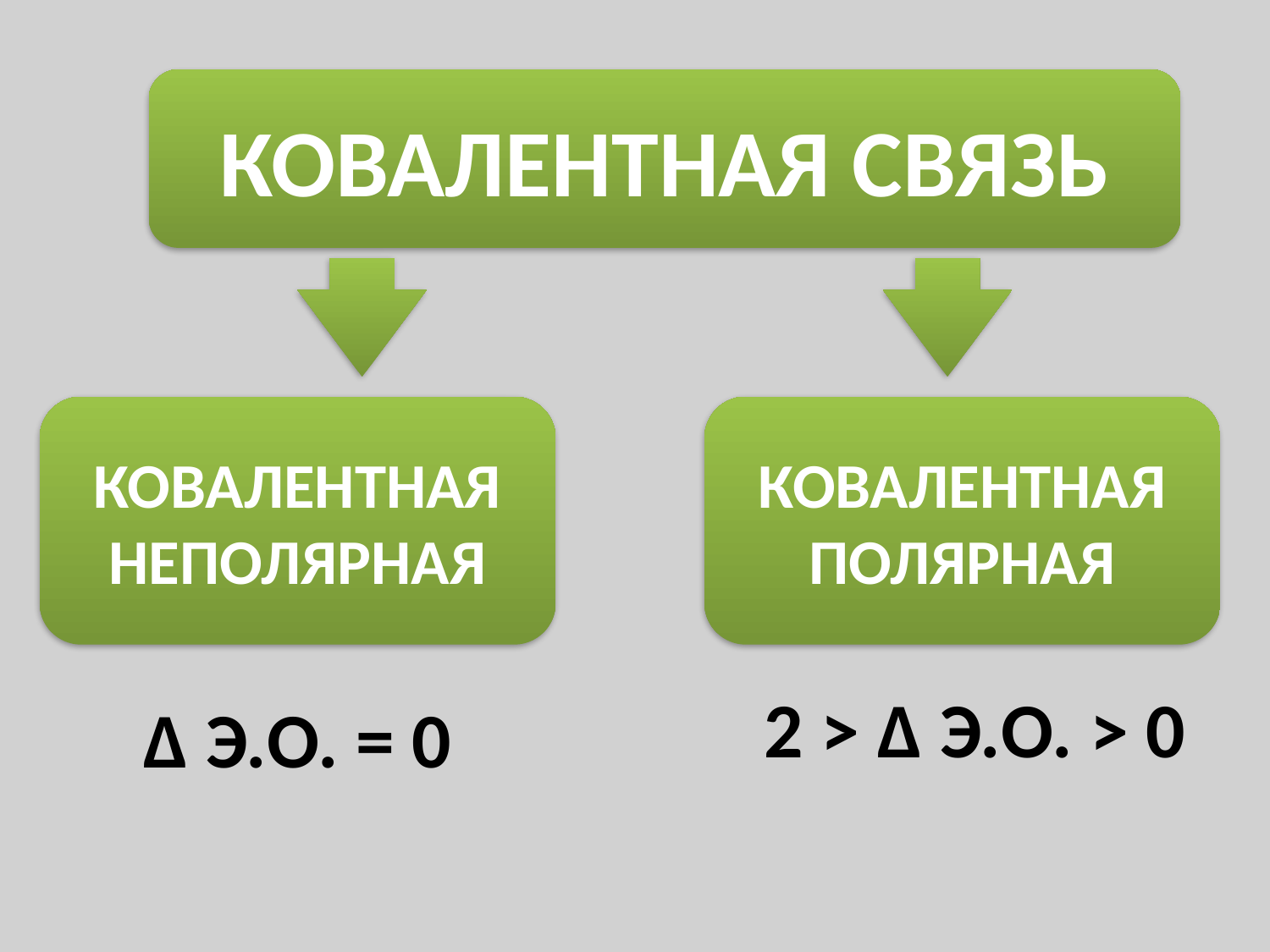

КОВАЛЕНТНАЯ СВЯЗЬ

КОВАЛЕНТНАЯ НЕПОЛЯРНАЯ
КОВАЛЕНТНАЯ ПОЛЯРНАЯ
  2 > Δ Э.О. > 0
Δ Э.О. = 0